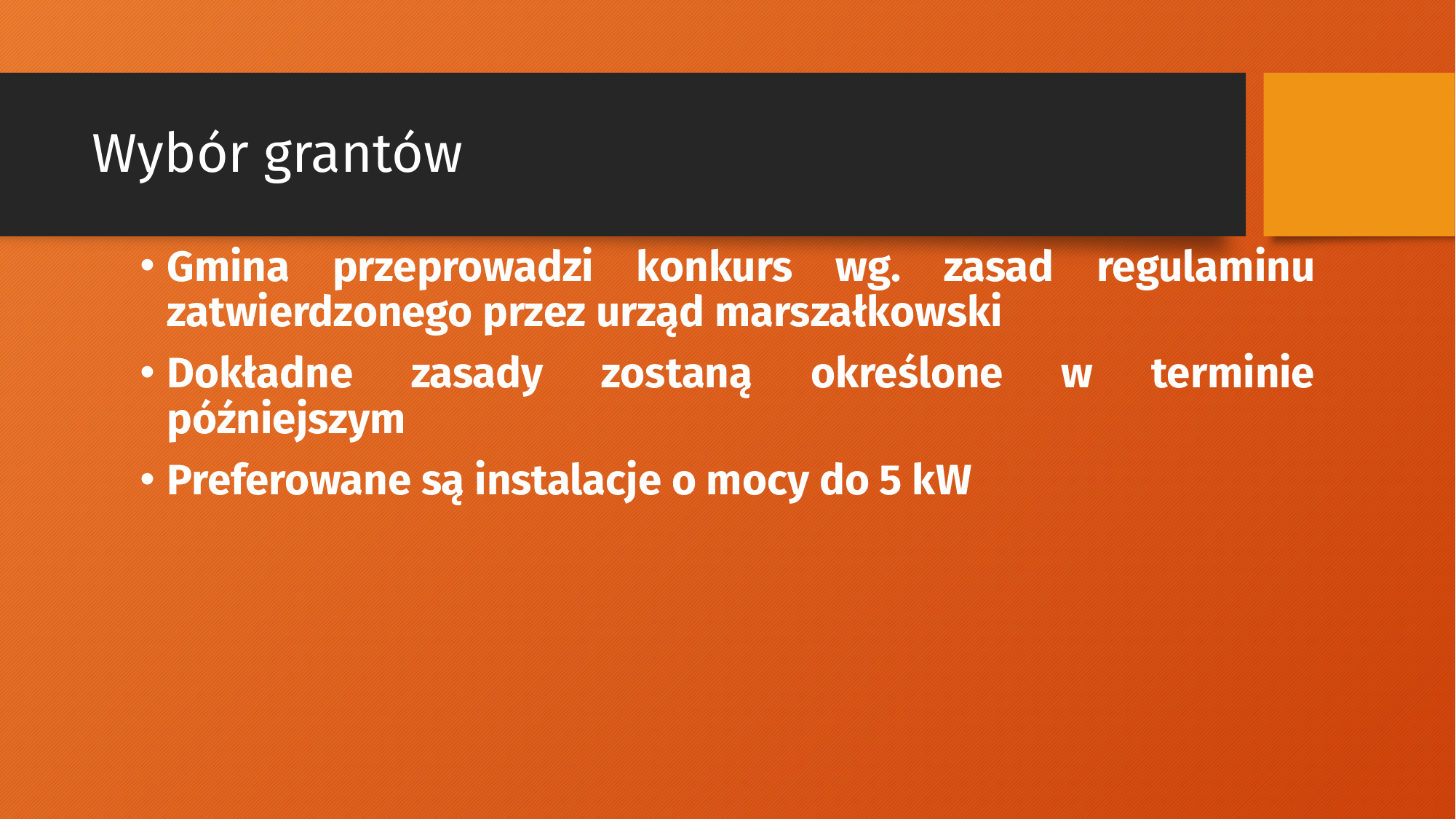

# Wybór grantów
Gmina przeprowadzi konkurs wg. zasad regulaminu zatwierdzonego przez urząd marszałkowski
Dokładne zasady zostaną określone w terminie późniejszym
Preferowane są instalacje o mocy do 5 kW